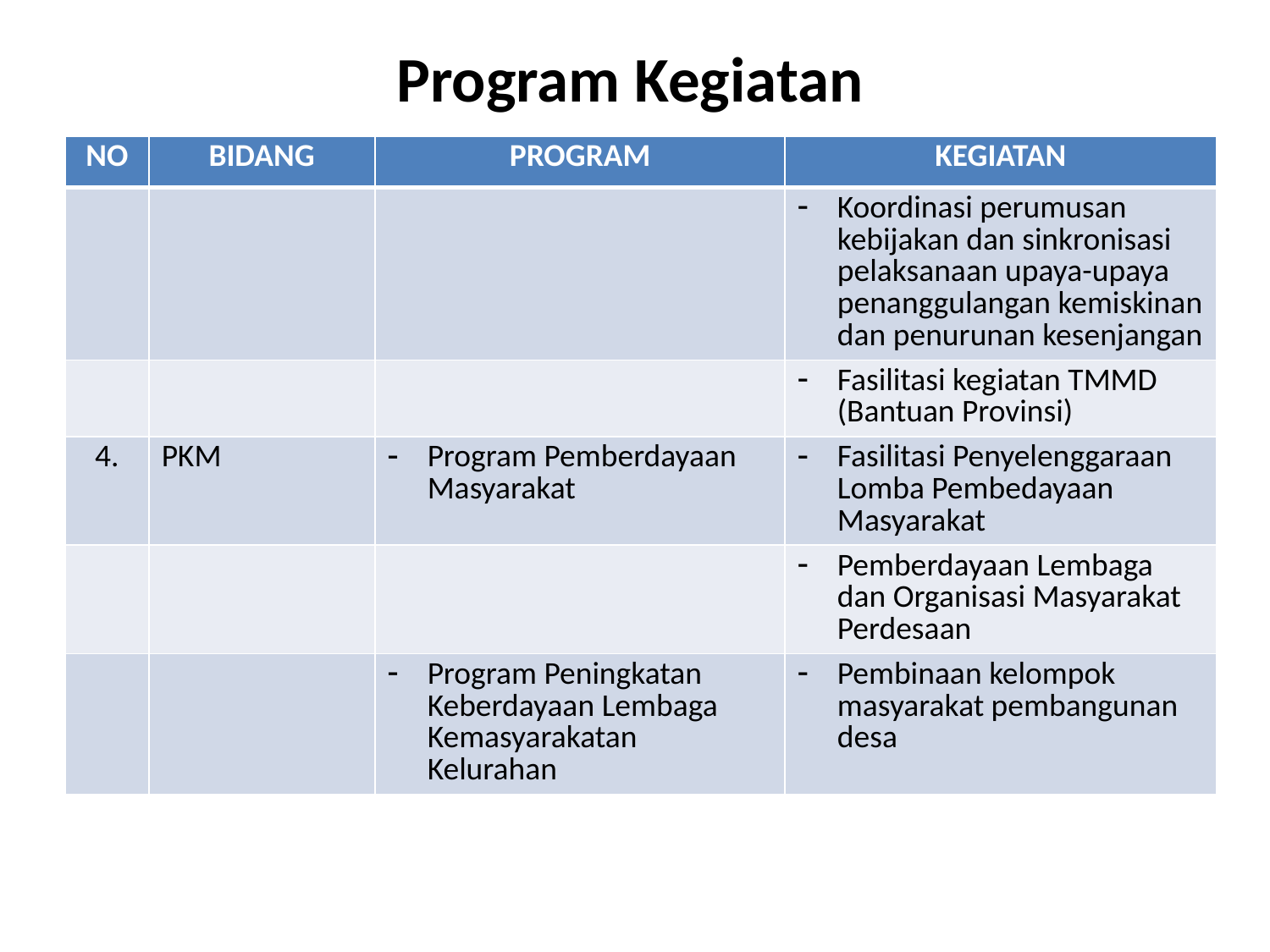

# Program Kegiatan
| NO | BIDANG | PROGRAM | KEGIATAN |
| --- | --- | --- | --- |
|  |  |  | Koordinasi perumusan kebijakan dan sinkronisasi pelaksanaan upaya-upaya penanggulangan kemiskinan dan penurunan kesenjangan |
|  |  |  | Fasilitasi kegiatan TMMD (Bantuan Provinsi) |
| 4. | PKM | Program Pemberdayaan Masyarakat | Fasilitasi Penyelenggaraan Lomba Pembedayaan Masyarakat |
|  |  |  | Pemberdayaan Lembaga dan Organisasi Masyarakat Perdesaan |
|  |  | Program Peningkatan Keberdayaan Lembaga Kemasyarakatan Kelurahan | Pembinaan kelompok masyarakat pembangunan desa |